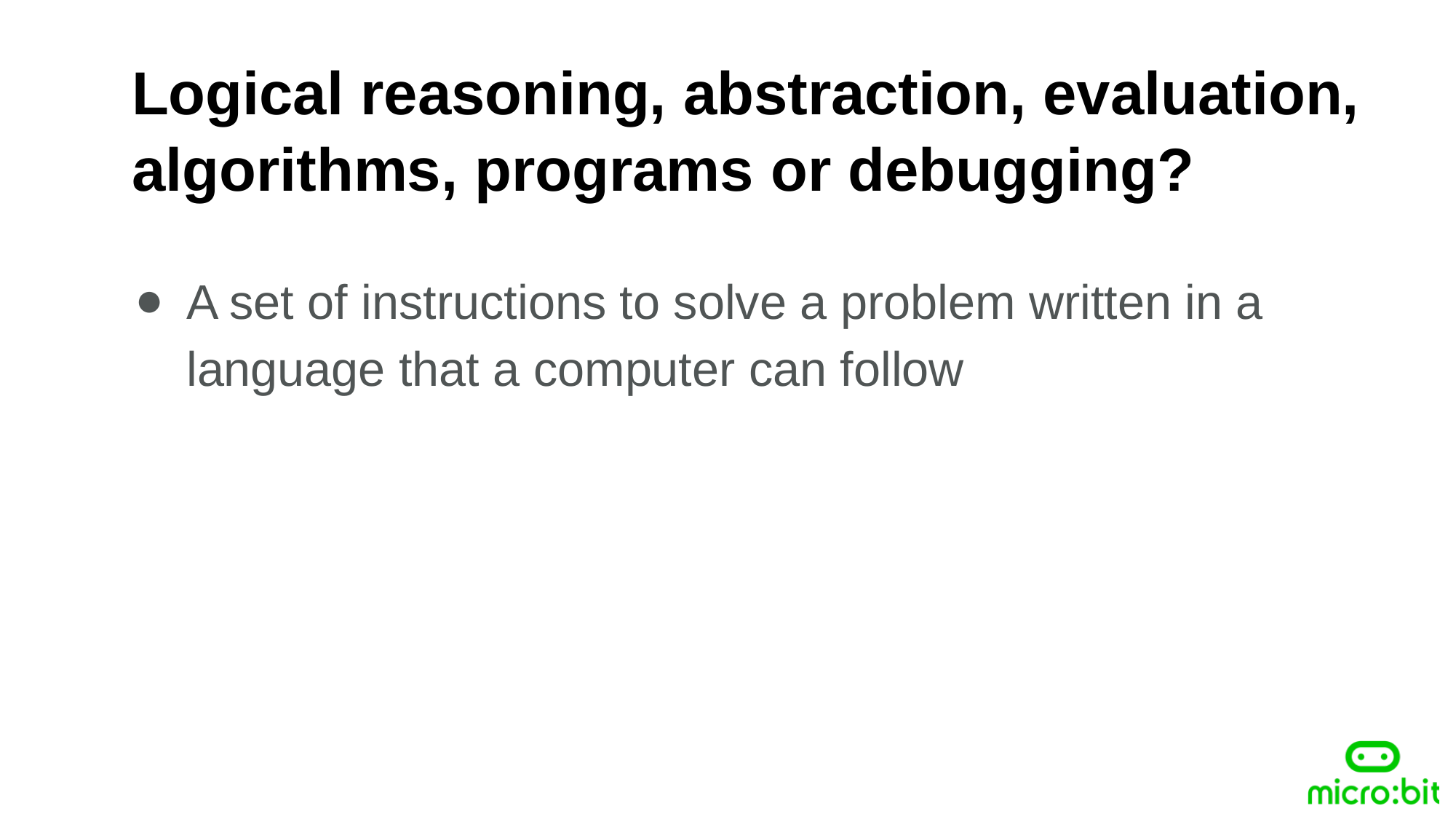

Logical reasoning, abstraction, evaluation, algorithms, programs or debugging?

A set of instructions to solve a problem written in a language that a computer can follow